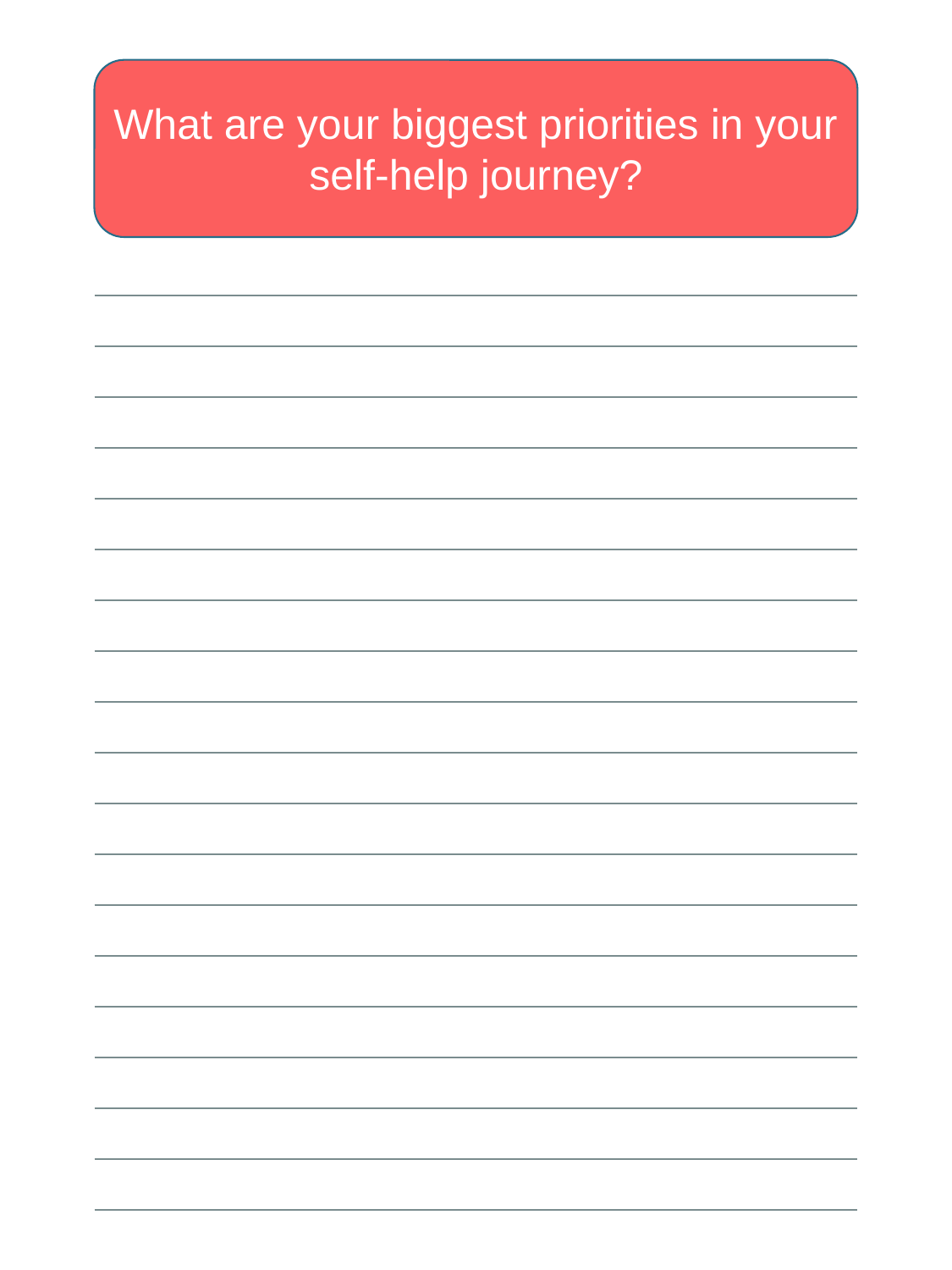

What are your biggest priorities in your self-help journey?
|  |
| --- |
|  |
|  |
|  |
|  |
|  |
|  |
|  |
|  |
|  |
|  |
|  |
|  |
|  |
|  |
|  |
|  |
|  |